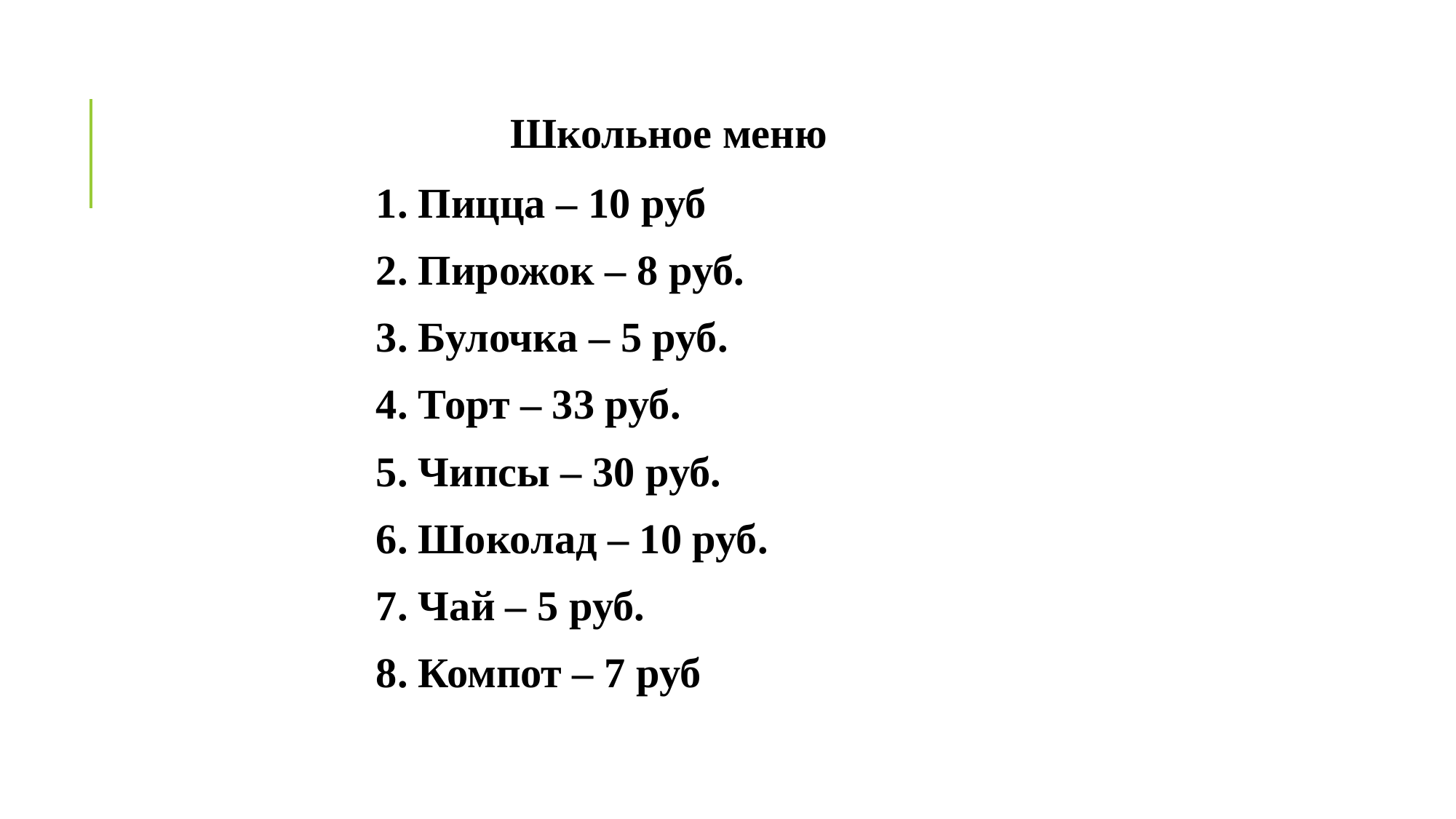

Школьное меню
1. Пицца – 10 руб
2. Пирожок – 8 руб.
3. Булочка – 5 руб.
4. Торт – 33 руб.
5. Чипсы – 30 руб.
6. Шоколад – 10 руб.
7. Чай – 5 руб.
8. Компот – 7 руб